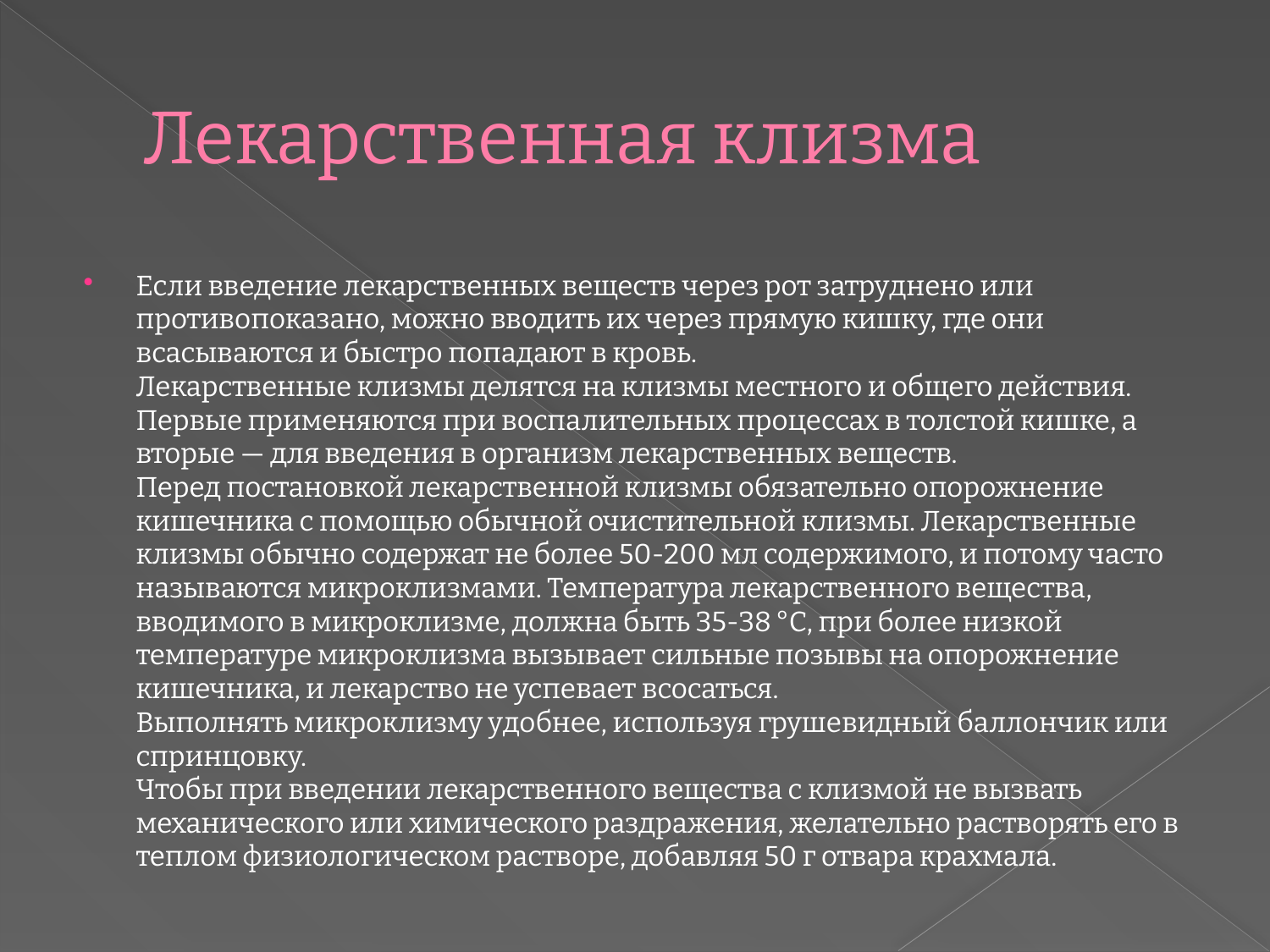

# Лекарственная клизма
Если введение лекарственных веществ через рот затруднено или противопоказано, можно вводить их через прямую кишку, где они всасываются и быстро попадают в кровь.
Лекарственные клизмы делятся на клизмы местного и общего действия. Первые применяются при воспалительных процессах в толстой кишке, а вторые — для введения в организм лекарственных веществ.
Перед постановкой лекарственной клизмы обязательно опорожнение кишечника с помощью обычной очистительной клизмы. Лекарственные клизмы обычно содержат не более 50-200 мл содержимого, и потому часто называются микроклизмами. Температура лекарственного вещества, вводимого в микроклизме, должна быть 35-38 °С, при более низкой температуре микроклизма вызывает сильные позывы на опорожнение кишечника, и лекарство не успевает всосаться.
Выполнять микроклизму удобнее, используя грушевидный баллончик или спринцовку.
Чтобы при введении лекарственного вещества с клизмой не вызвать механического или химического раздражения, желательно растворять его в теплом физиологическом растворе, добавляя 50 г отвара крахмала.